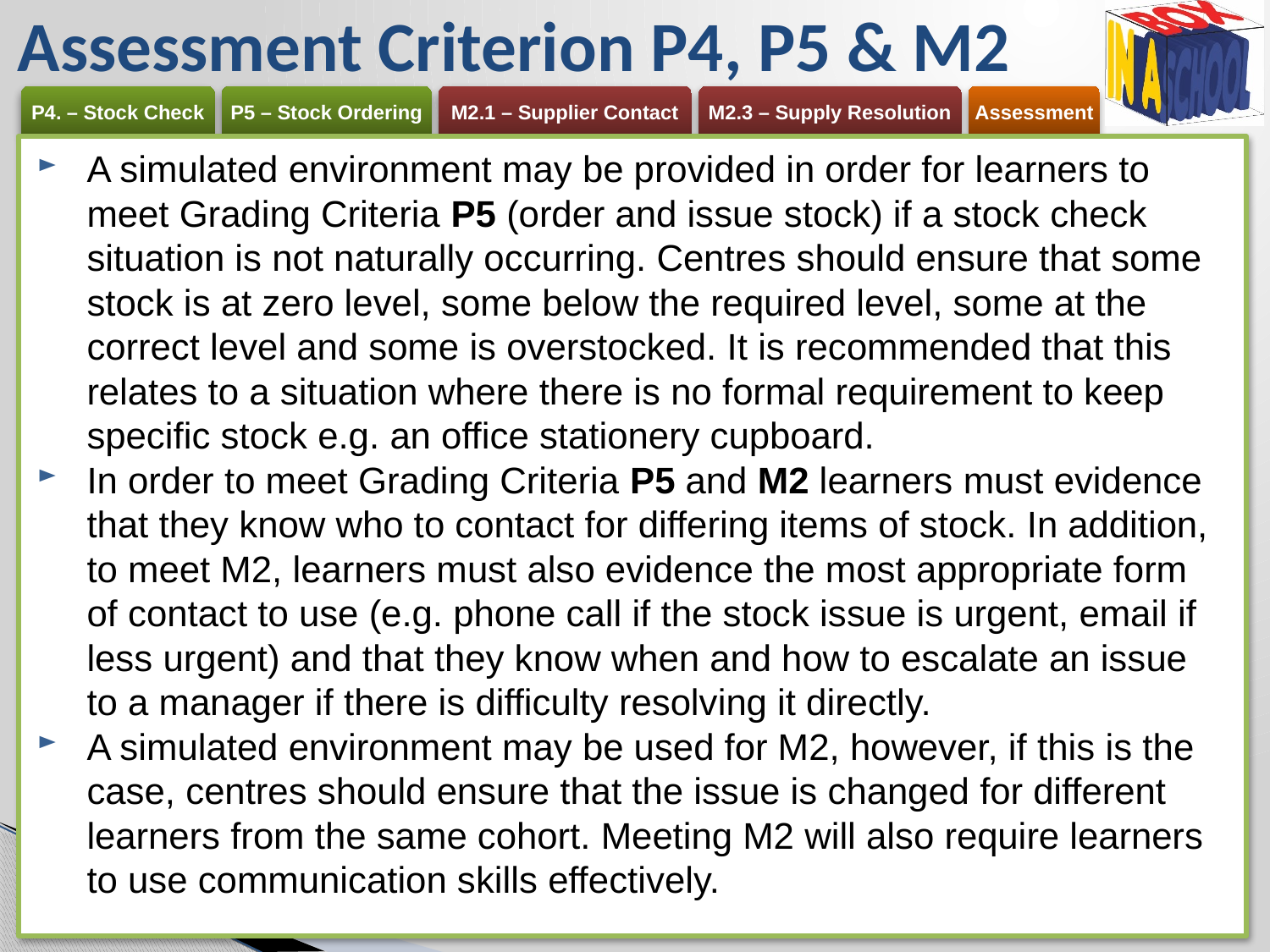

Assessment Criterion P4, P5 & M2
A simulated environment may be provided in order for learners to meet Grading Criteria P5 (order and issue stock) if a stock check situation is not naturally occurring. Centres should ensure that some stock is at zero level, some below the required level, some at the correct level and some is overstocked. It is recommended that this relates to a situation where there is no formal requirement to keep specific stock e.g. an office stationery cupboard.
In order to meet Grading Criteria P5 and M2 learners must evidence that they know who to contact for differing items of stock. In addition, to meet M2, learners must also evidence the most appropriate form of contact to use (e.g. phone call if the stock issue is urgent, email if less urgent) and that they know when and how to escalate an issue to a manager if there is difficulty resolving it directly.
A simulated environment may be used for M2, however, if this is the case, centres should ensure that the issue is changed for different learners from the same cohort. Meeting M2 will also require learners to use communication skills effectively.